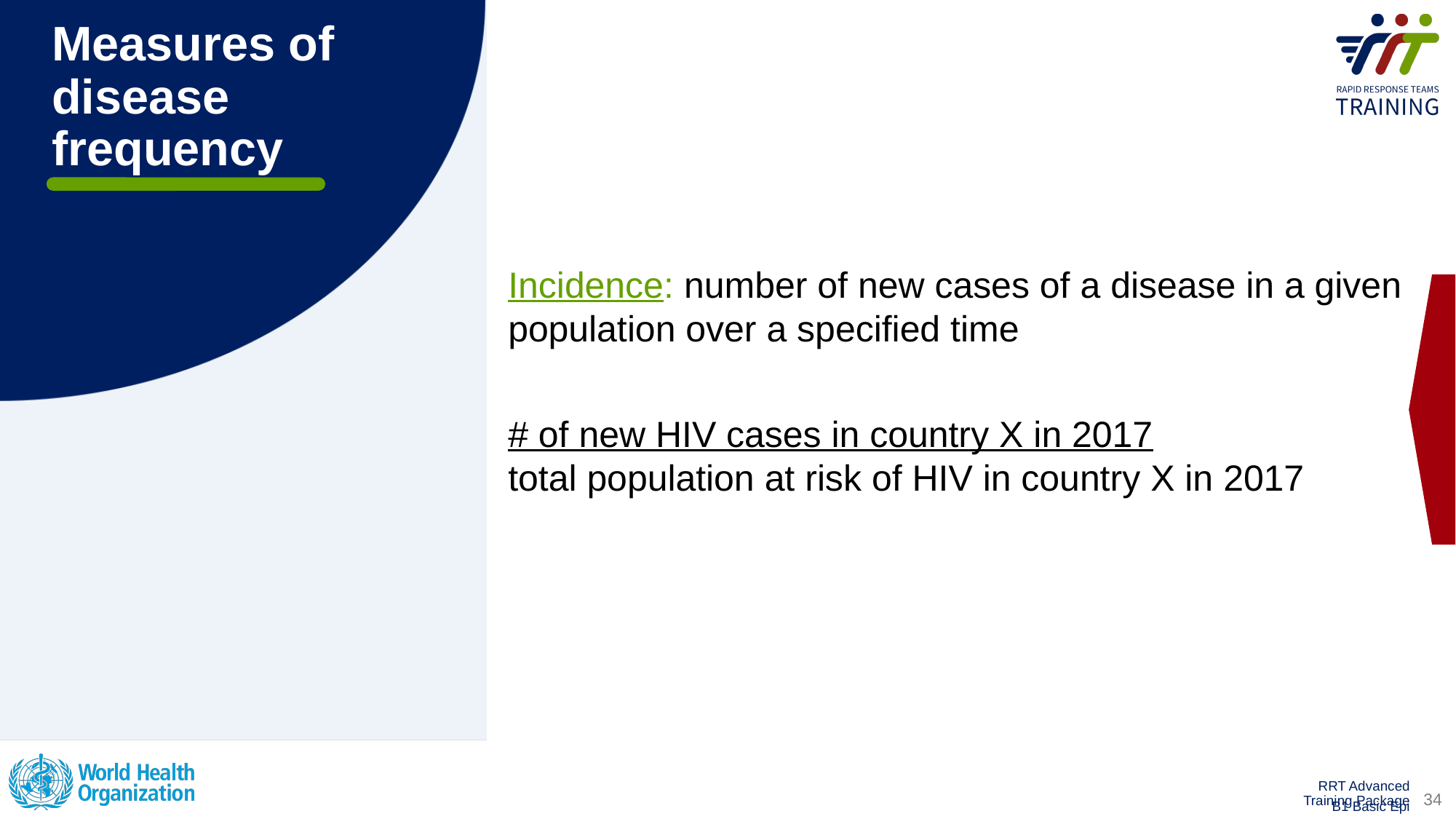

# Measures of disease frequency

Incidence: number of new cases of a disease in a given population over a specified time

# of new HIV cases in country X in 2017
total population at risk of HIV in country X in 2017